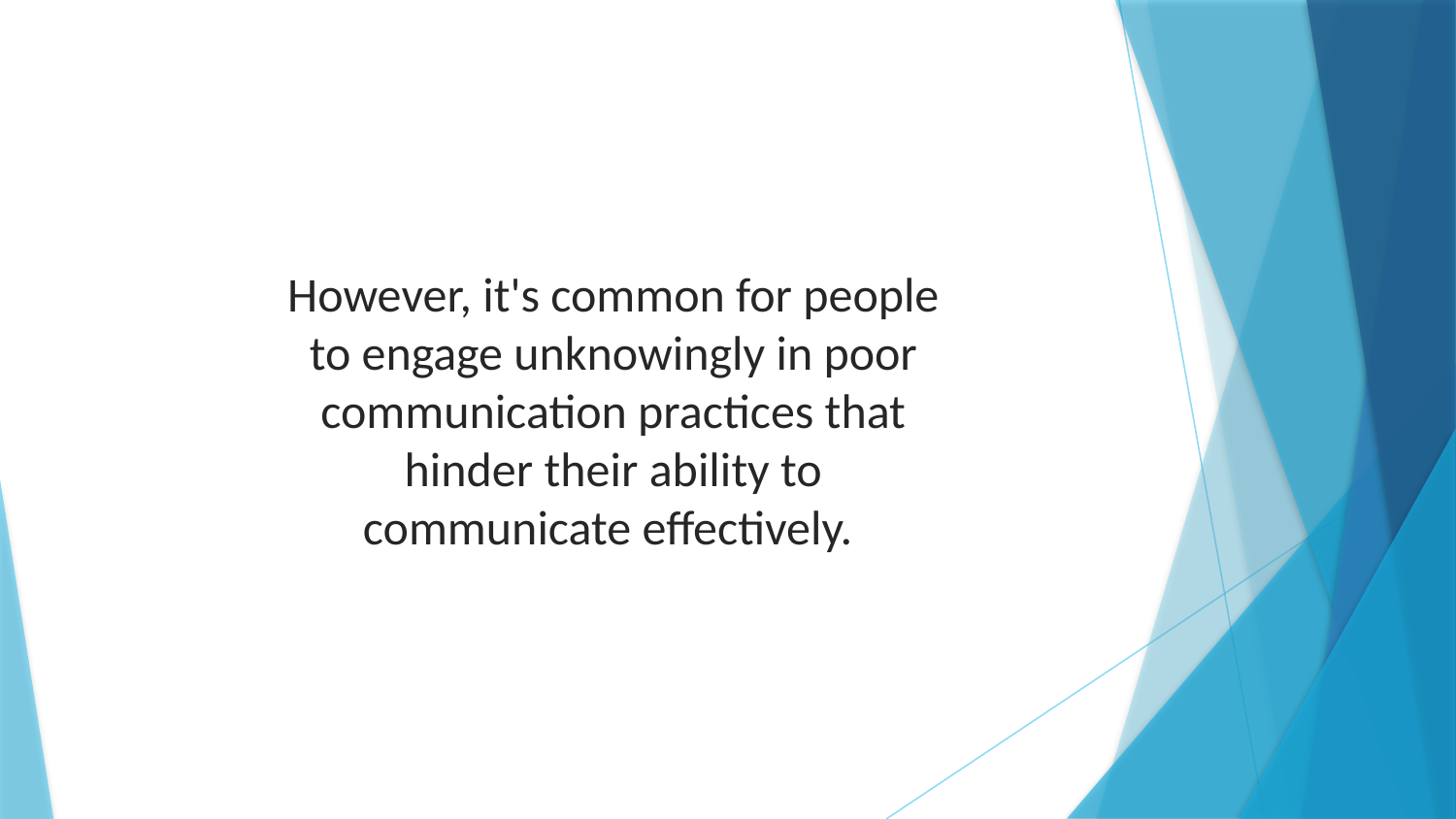

However, it's common for people
to engage unknowingly in poor communication practices that
hinder their ability to communicate effectively.